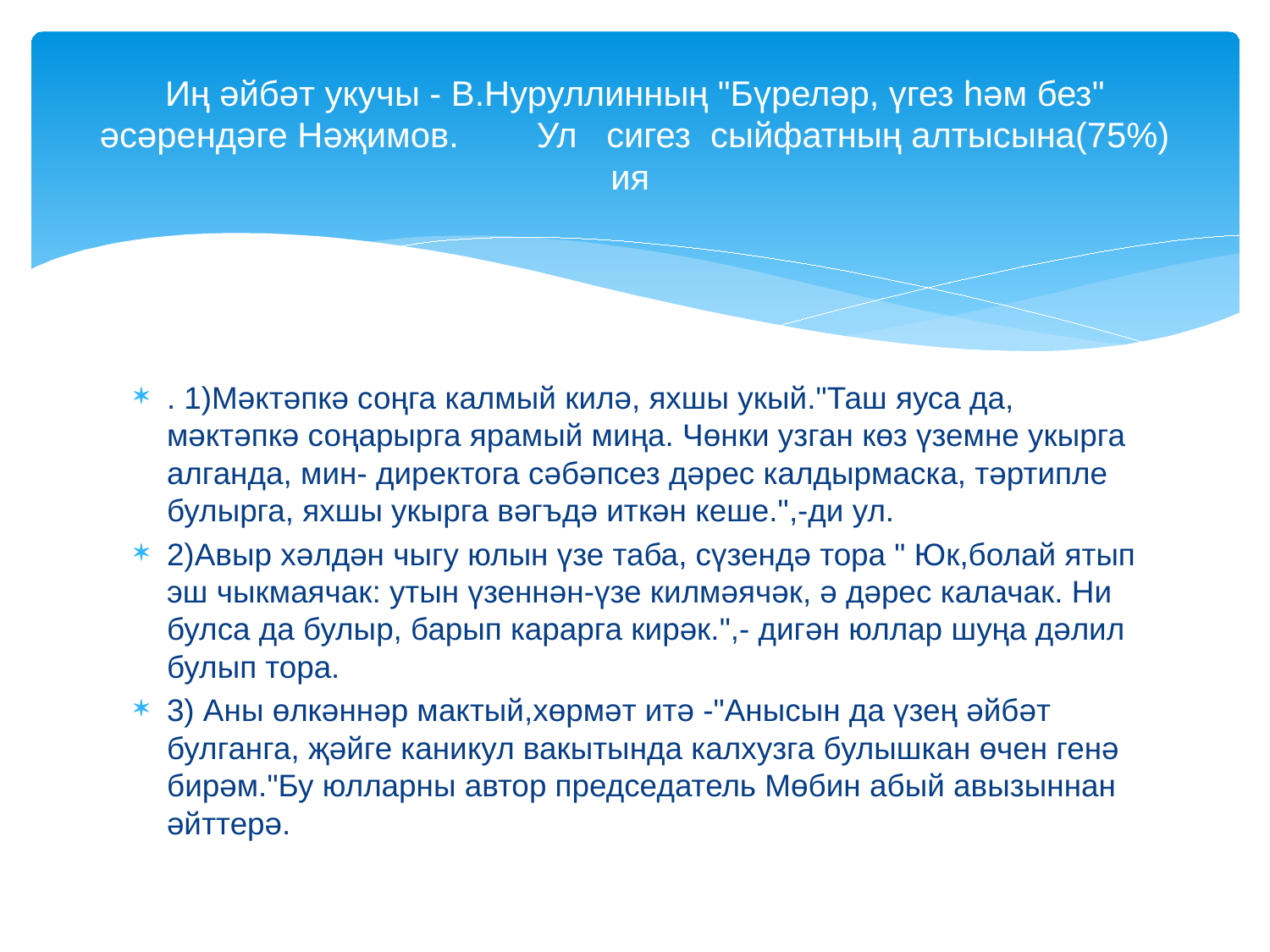

# Иң әйбәт укучы - В.Нуруллинның "Бүреләр, үгез һәм без" әсәрендәге Нәҗимов.        Ул   сигез  сыйфатның алтысына(75%) ия
. 1)Мәктәпкә соңга калмый килә, яхшы укый."Таш яуса да, мәктәпкә соңарырга ярамый миңа. Чөнки узган көз үземне укырга алганда, мин- директога сәбәпсез дәрес калдырмаска, тәртипле булырга, яхшы укырга вәгъдә иткән кеше.",-ди ул.
2)Авыр хәлдән чыгу юлын үзе таба, сүзендә тора " Юк,болай ятып эш чыкмаячак: утын үзеннән-үзе килмәячәк, ә дәрес калачак. Ни булса да булыр, барып карарга кирәк.",- дигән юллар шуңа дәлил булып тора.
3) Аны өлкәннәр мактый,хөрмәт итә -"Анысын да үзең әйбәт булганга, җәйге каникул вакытында калхузга булышкан өчен генә бирәм."Бу юлларны автор председатель Мөбин абый авызыннан әйттерә.